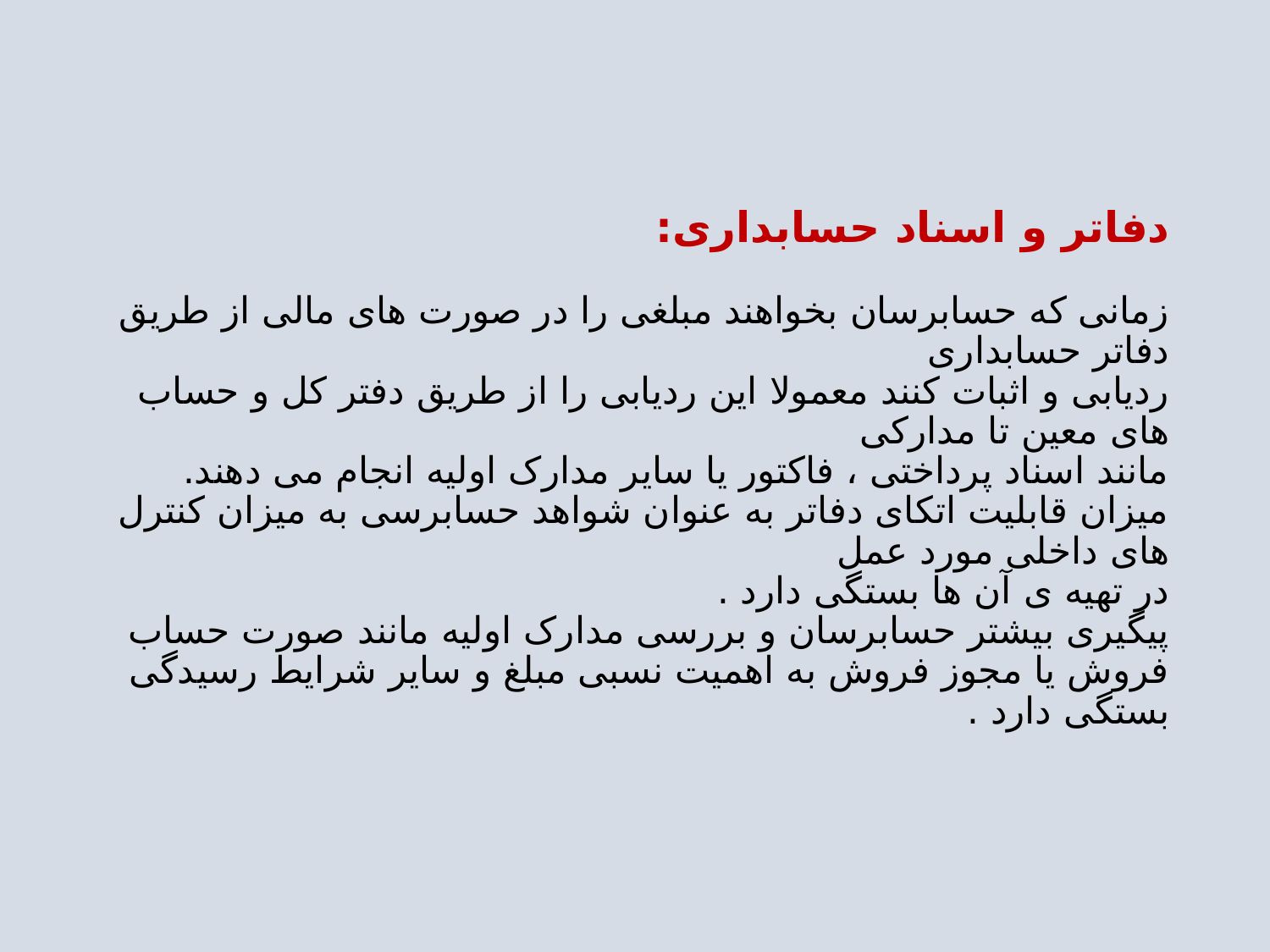

# دفاتر و اسناد حسابداری: زمانی که حسابرسان بخواهند مبلغی را در صورت های مالی از طریق دفاتر حسابداری ردیابی و اثبات کنند معمولا این ردیابی را از طریق دفتر کل و حساب های معین تا مدارکی مانند اسناد پرداختی ، فاکتور یا سایر مدارک اولیه انجام می دهند. میزان قابلیت اتکای دفاتر به عنوان شواهد حسابرسی به میزان کنترل های داخلی مورد عمل در تهیه ی آن ها بستگی دارد . پیگیری بیشتر حسابرسان و بررسی مدارک اولیه مانند صورت حساب فروش یا مجوز فروش به اهمیت نسبی مبلغ و سایر شرایط رسیدگی بستگی دارد .